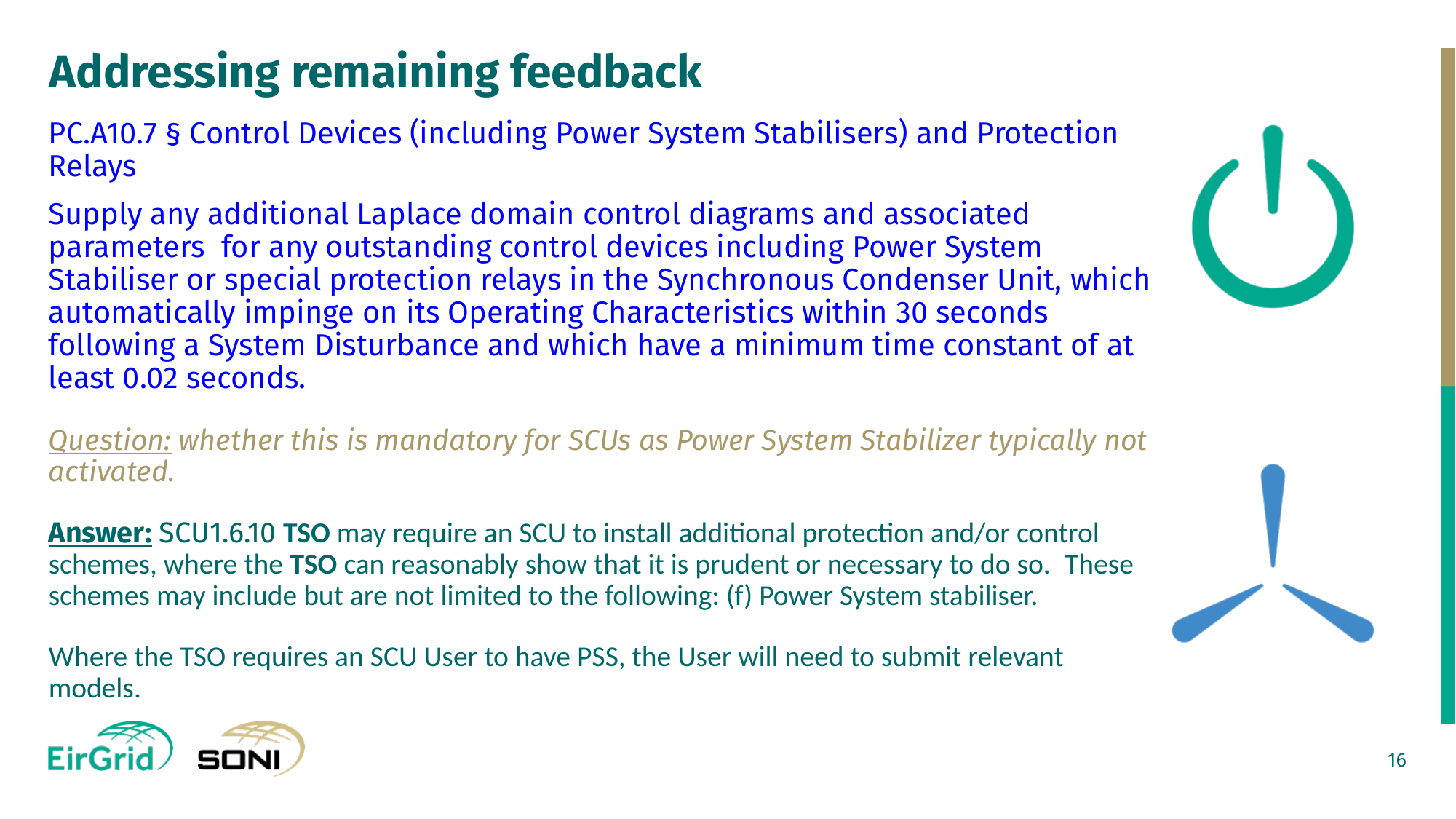

# Addressing remaining feedback
PC.A10.7 § Control Devices (including Power System Stabilisers) and Protection Relays
Supply any additional Laplace domain control diagrams and associated parameters  for any outstanding control devices including Power System Stabiliser or special protection relays in the Synchronous Condenser Unit, which automatically impinge on its Operating Characteristics within 30 seconds following a System Disturbance and which have a minimum time constant of at least 0.02 seconds.
Question: whether this is mandatory for SCUs as Power System Stabilizer typically not activated.
Answer: SCU1.6.10 TSO may require an SCU to install additional protection and/or control schemes, where the TSO can reasonably show that it is prudent or necessary to do so.  These schemes may include but are not limited to the following: (f) Power System stabiliser.
Where the TSO requires an SCU User to have PSS, the User will need to submit relevant models.

16